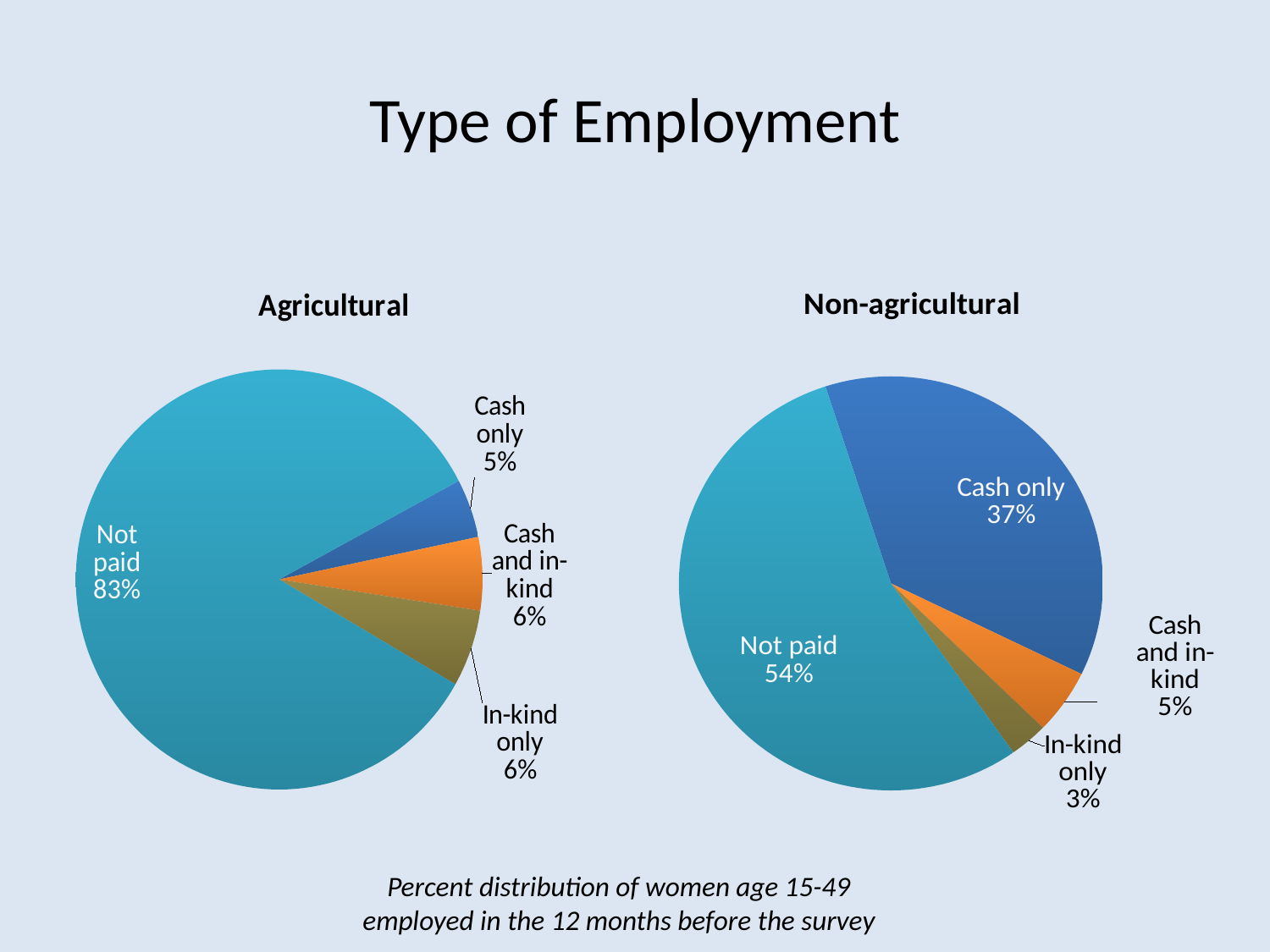

# Type of Employment

### Chart:

| Category | Agricultural |
|---|---|
| Cash only | 4.5 |
| Cash and in-kind | 5.6 |
| In-kind only | 5.9 |
| Not paid | 83.4 |

### Chart:

| Category | Non-agricultural |
|---|---|
| Cash only | 36.800000000000004 |
| Cash and in-kind | 5.0 |
| In-kind only | 2.9 |
| Not paid | 54.2 |
Percent distribution of women age 15-49 employed in the 12 months before the survey